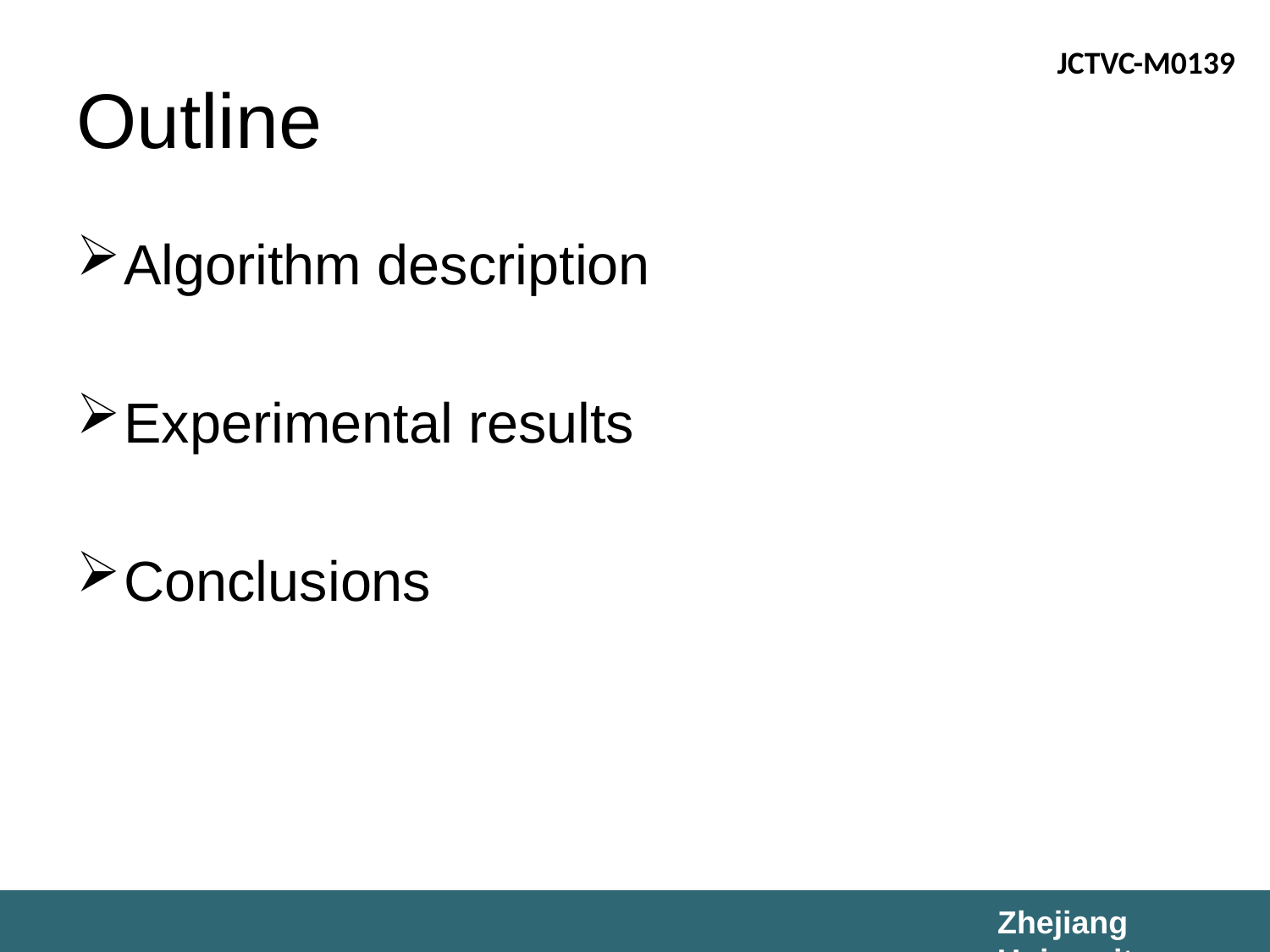

# Outline
Algorithm description

Experimental results

Conclusions